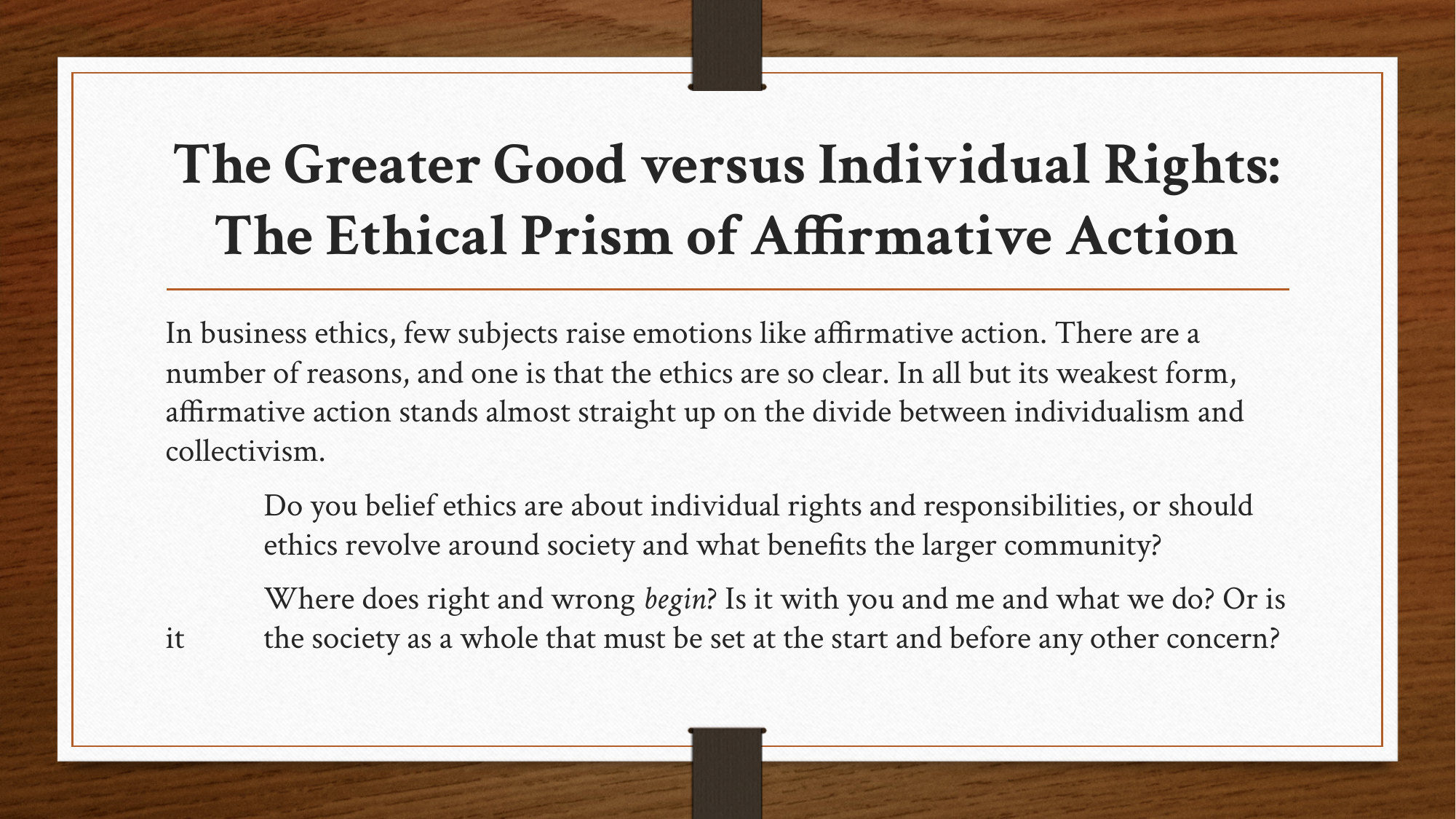

# The Greater Good versus Individual Rights: The Ethical Prism of Affirmative Action
In business ethics, few subjects raise emotions like affirmative action. There are a number of reasons, and one is that the ethics are so clear. In all but its weakest form, affirmative action stands almost straight up on the divide between individualism and collectivism.
	Do you belief ethics are about individual rights and responsibilities, or should 	ethics revolve around society and what benefits the larger community?
	Where does right and wrong begin? Is it with you and me and what we do? Or is it 	the society as a whole that must be set at the start and before any other concern?